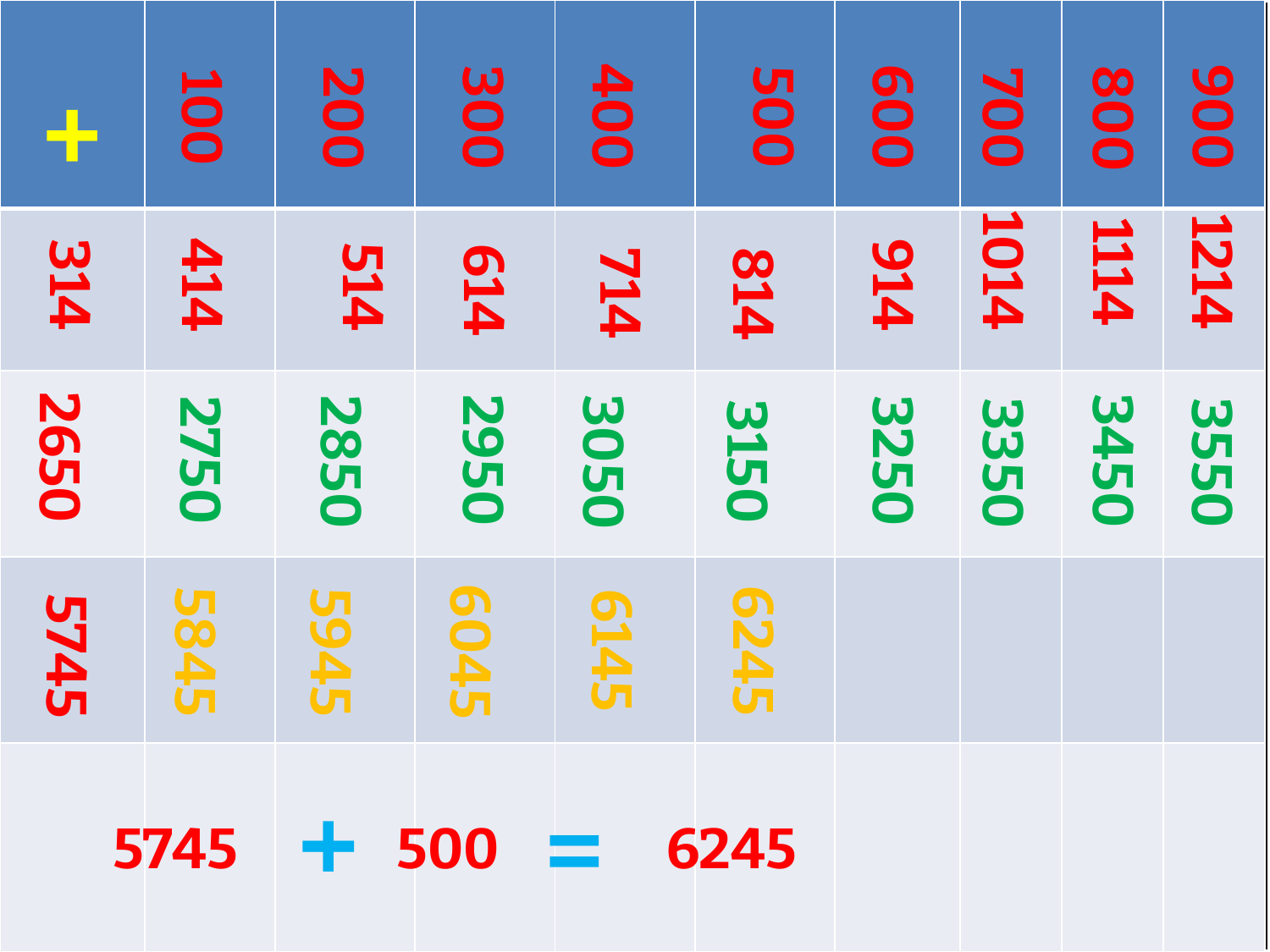

|  |  |  |  |  |  |  |  |  |  |
| --- | --- | --- | --- | --- | --- | --- | --- | --- | --- |
|  |  |  |  |  |  |  |  |  |  |
|  |  |  |  |  |  |  |  |  |  |
|  |  |  |  |  |  |  |  |  |  |
|  |  |  |  |  |  |  |  |  |  |
+
400
500
600
900
100
200
300
700
800
1014
1114
1214
314
414
914
514
614
714
814
#
2650
2950
2750
3250
3450
3150
2850
3050
3550
3350
6145
6245
5845
5945
6045
5745
=
+
5745
6245
500